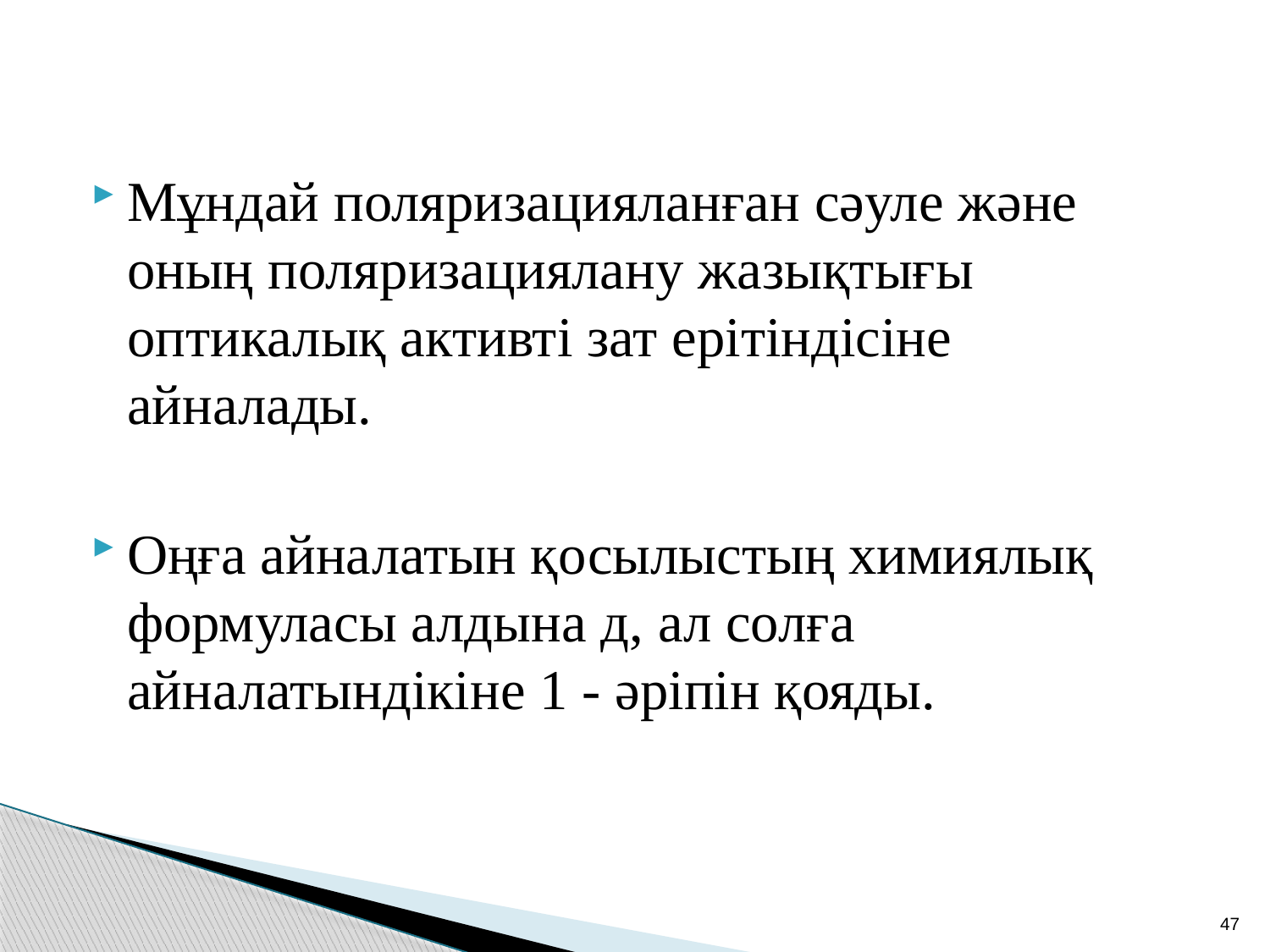

Мұндай поляризацияланған сәуле және оның поляризациялану жазықтығы оптикалық активті зат ерітіндісіне айналады.

Оңға айналатын қосылыстың химиялық формуласы алдына д, ал солға айналатындікіне 1 - әріпін қояды.
47